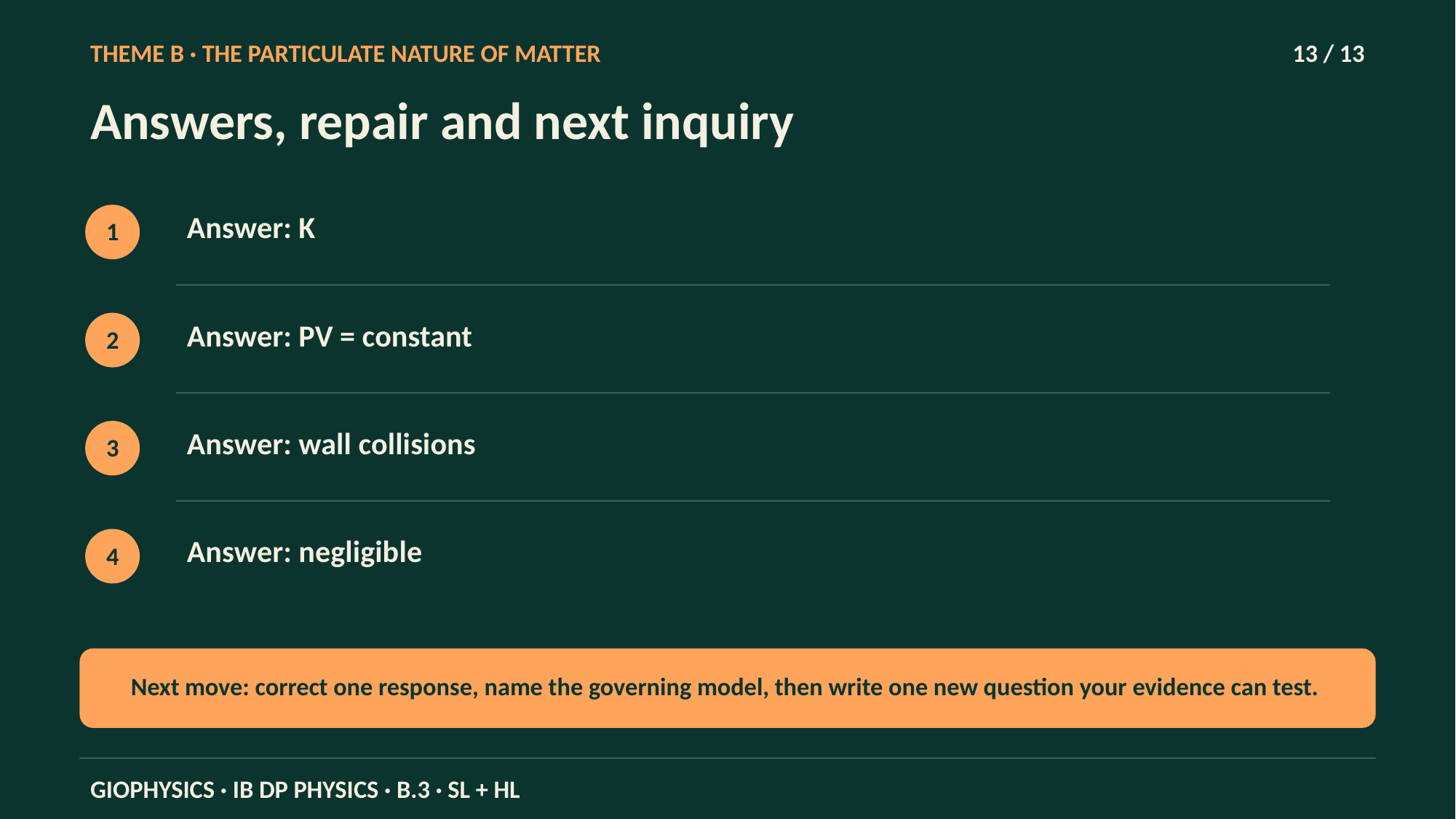

THEME B · THE PARTICULATE NATURE OF MATTER
13 / 13
Answers, repair and next inquiry
Answer: K

1

Answer: PV = constant

2

Answer: wall collisions

3

Answer: negligible

4

Next move: correct one response, name the governing model, then write one new question your evidence can test.

GIOPHYSICS · IB DP PHYSICS · B.3 · SL + HL